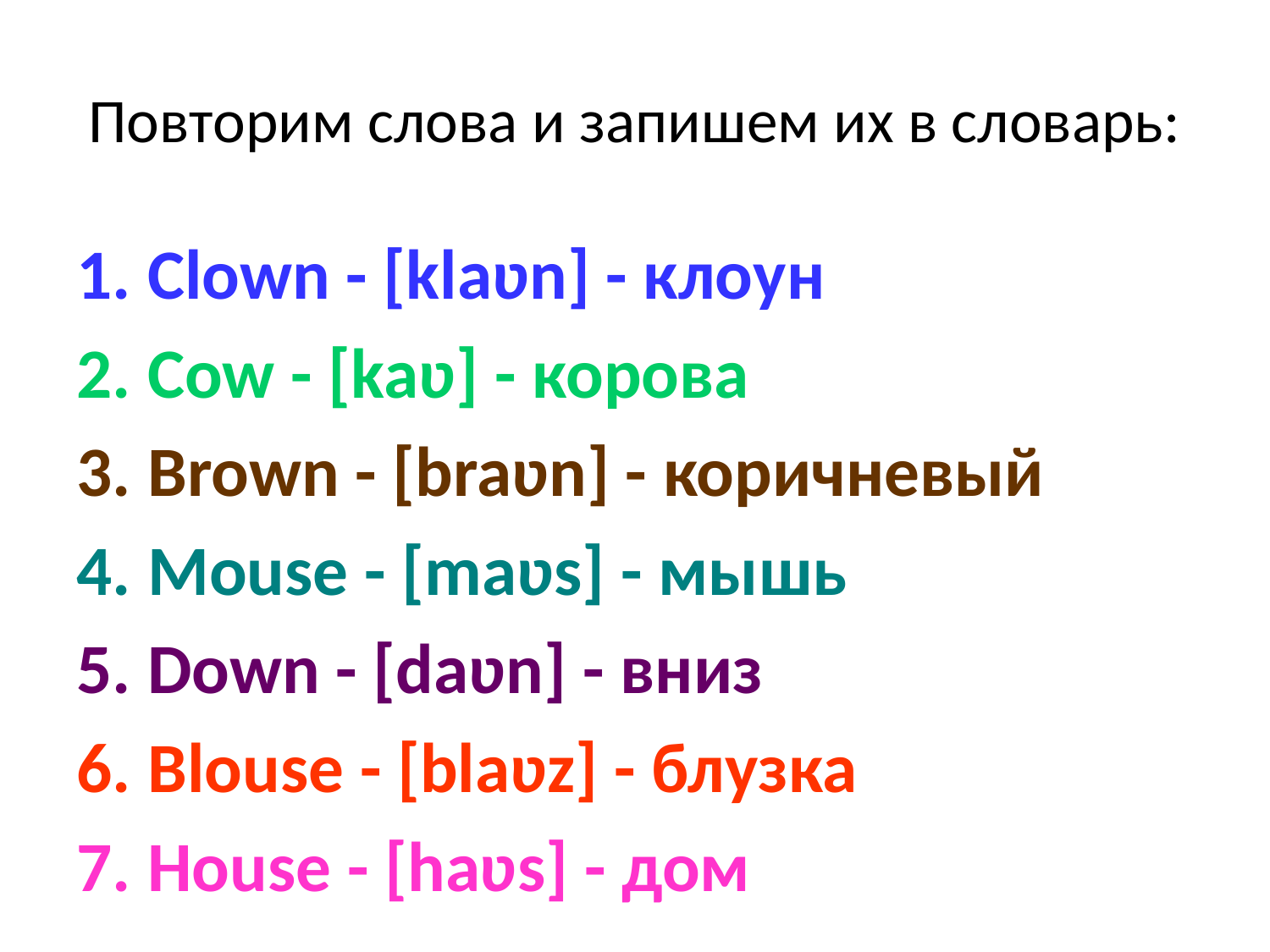

# Повторим слова и запишем их в словарь:
Clown - [klaʋn] - клоун
Cow - [kaʋ] - корова
Brown - [braʋn] - коричневый
Mouse - [maʋs] - мышь
Down - [daʋn] - вниз
Blouse - [blaʋz] - блузка
House - [haʋs] - дом